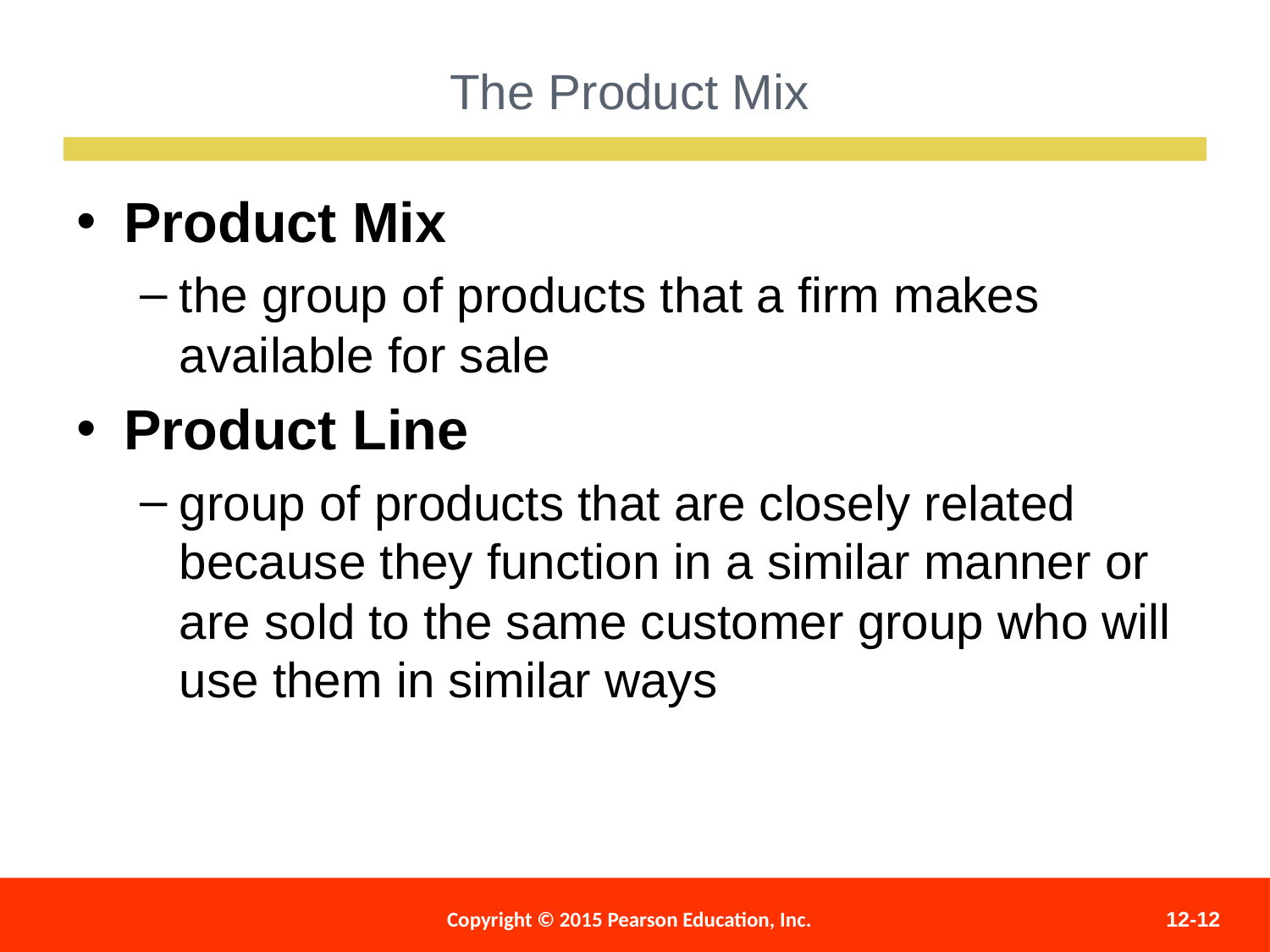

The Product Mix
Product Mix
the group of products that a firm makes available for sale
Product Line
group of products that are closely related because they function in a similar manner or are sold to the same customer group who will use them in similar ways